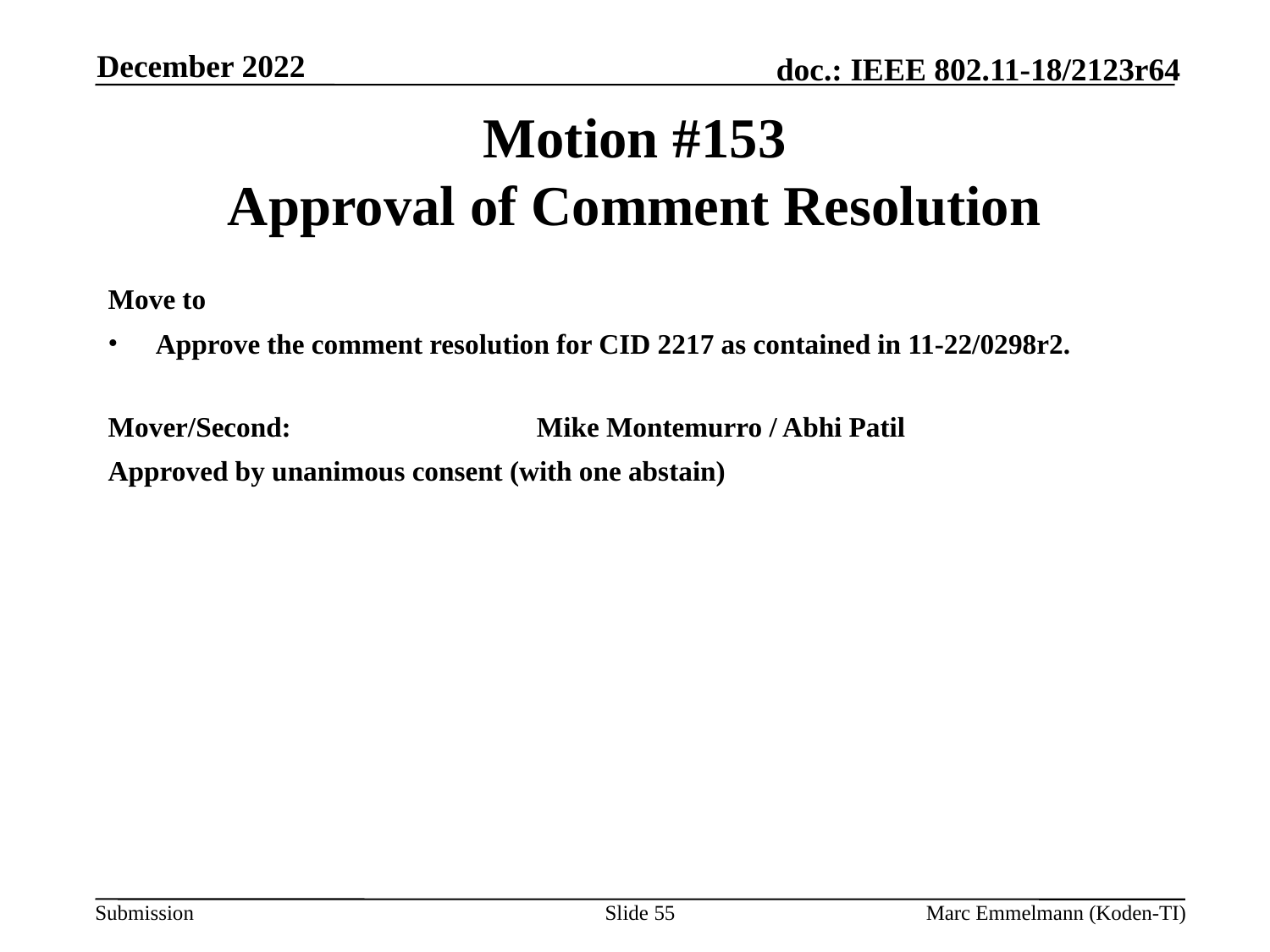

December 2022
# Motion #153 Approval of Comment Resolution
Move to
Approve the comment resolution for CID 2217 as contained in 11-22/0298r2.

Mover/Second:		Mike Montemurro / Abhi Patil
Approved by unanimous consent (with one abstain)

Slide 55
Marc Emmelmann (Koden-TI)